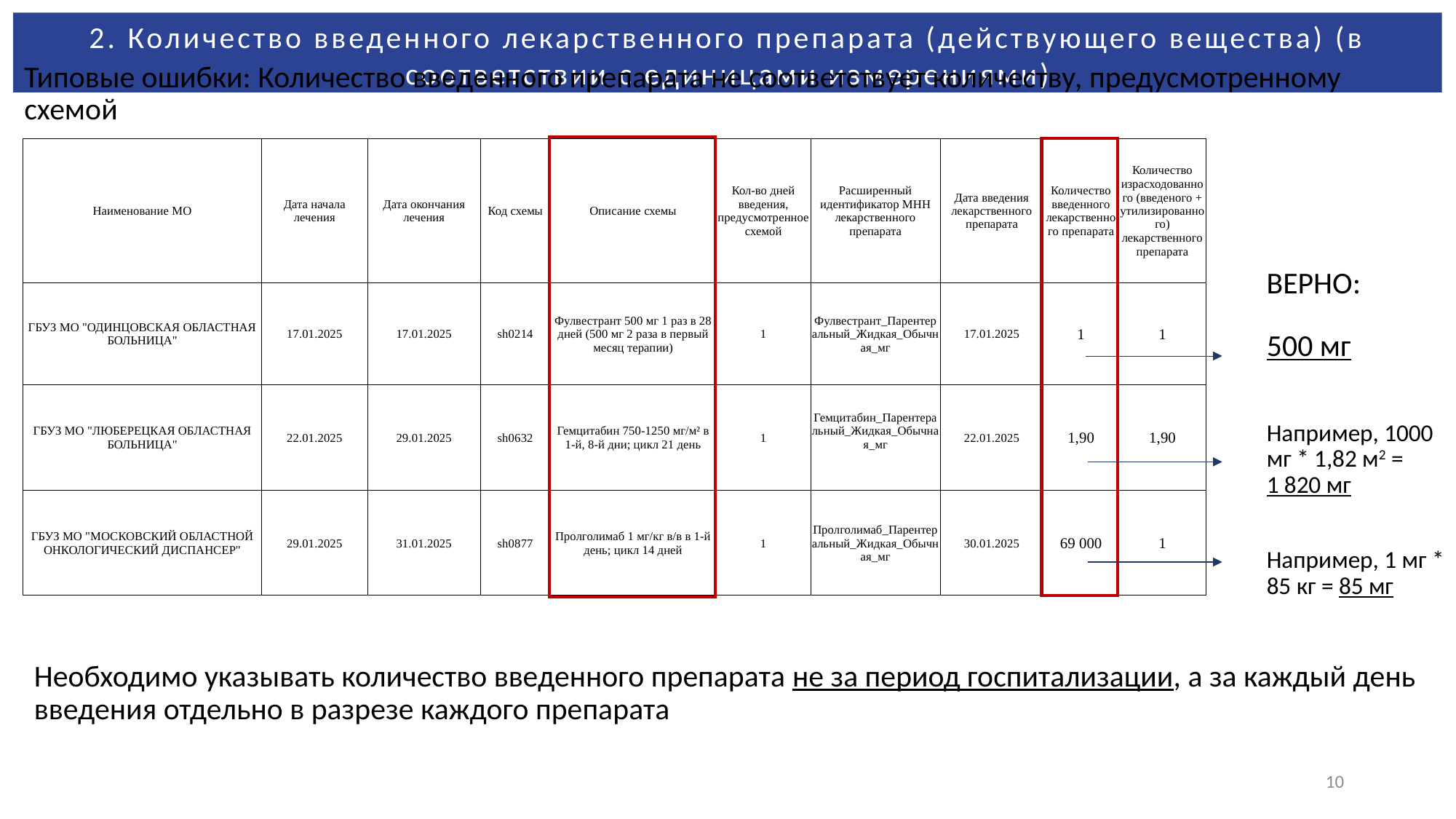

2. Количество введенного лекарственного препарата (действующего вещества) (в соответствии с единицами измерениями)
Типовые ошибки: Количество введенного препарата не соответствует количеству, предусмотренному схемой

| Наименование МО | Дата начала лечения | Дата окончания лечения | Код схемы | Описание схемы | Кол-во дней введения, предусмотренное схемой | Расширенный идентификатор МНН лекарственного препарата | Дата введения лекарственного препарата | Количество введенного лекарственного препарата | Количество израсходованного (введеного + утилизированного) лекарственного препарата |
| --- | --- | --- | --- | --- | --- | --- | --- | --- | --- |
| ГБУЗ МО "ОДИНЦОВСКАЯ ОБЛАСТНАЯ БОЛЬНИЦА" | 17.01.2025 | 17.01.2025 | sh0214 | Фулвестрант 500 мг 1 раз в 28 дней (500 мг 2 раза в первый месяц терапии) | 1 | Фулвестрант\_Парентеральный\_Жидкая\_Обычная\_мг | 17.01.2025 | 1 | 1 |
| ГБУЗ МО "ЛЮБЕРЕЦКАЯ ОБЛАСТНАЯ БОЛЬНИЦА" | 22.01.2025 | 29.01.2025 | sh0632 | Гемцитабин 750-1250 мг/м² в 1-й, 8-й дни; цикл 21 день | 1 | Гемцитабин\_Парентеральный\_Жидкая\_Обычная\_мг | 22.01.2025 | 1,90 | 1,90 |
| ГБУЗ МО "МОСКОВСКИЙ ОБЛАСТНОЙ ОНКОЛОГИЧЕСКИЙ ДИСПАНСЕР" | 29.01.2025 | 31.01.2025 | sh0877 | Пролголимаб 1 мг/кг в/в в 1-й день; цикл 14 дней | 1 | Пролголимаб\_Парентеральный\_Жидкая\_Обычная\_мг | 30.01.2025 | 69 000 | 1 |

ВЕРНО:
500 мг
Например, 1000 мг * 1,82 м2 =      1 820 мг
Например, 1 мг * 85 кг = 85 мг
Необходимо указывать количество введенного препарата не за период госпитализации, а за каждый день введения отдельно в разрезе каждого препарата
10